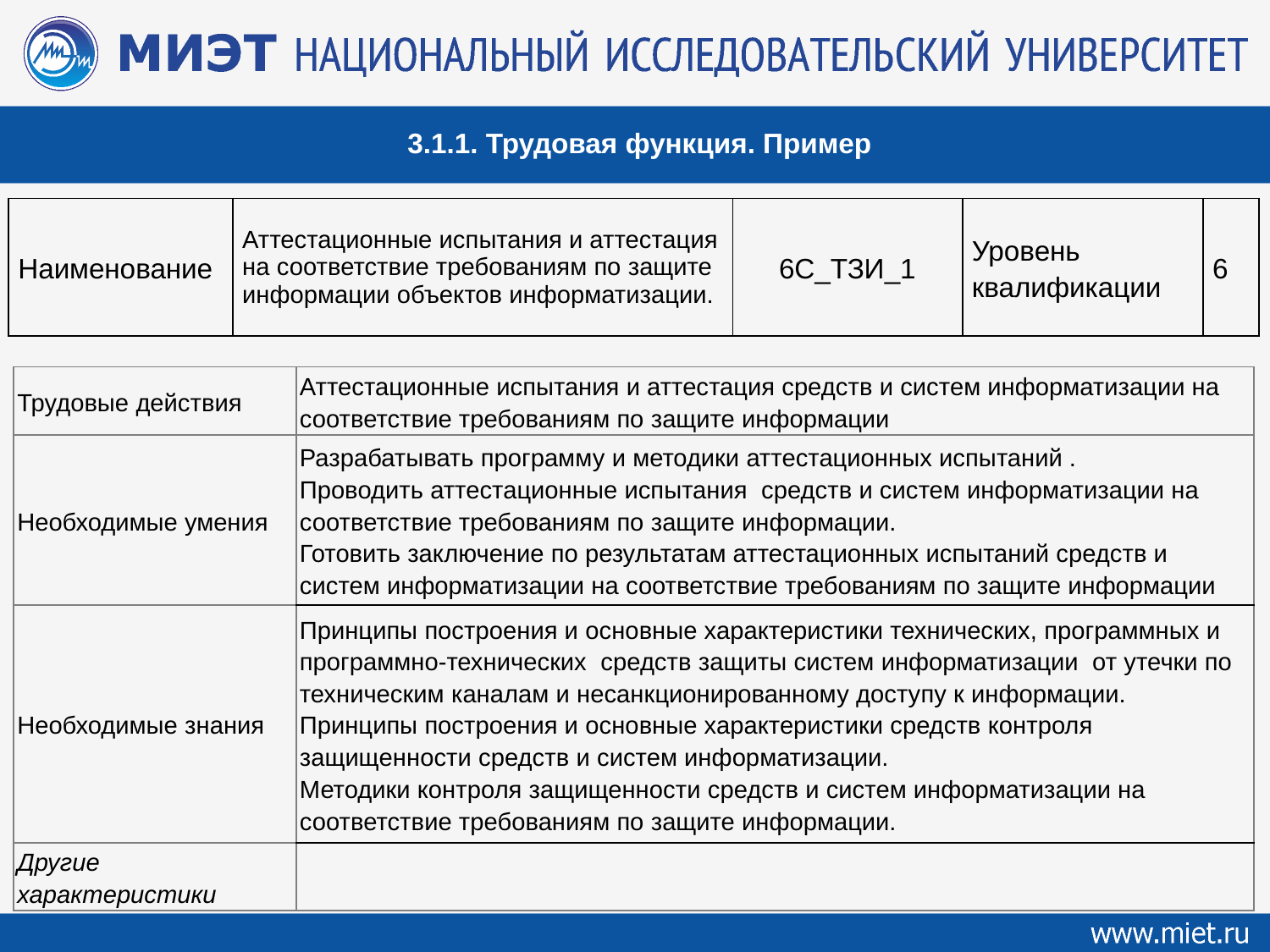

3.1.1. Трудовая функция. Пример
| Наименование | Аттестационные испытания и аттестация на соответствие требованиям по защите информации объектов информатизации. | 6С\_ТЗИ\_1 | Уровень квалификации | 6 |
| --- | --- | --- | --- | --- |
| Трудовые действия | Аттестационные испытания и аттестация средств и систем информатизации на соответствие требованиям по защите информации |
| --- | --- |
| Необходимые умения | Разрабатывать программу и методики аттестационных испытаний . Проводить аттестационные испытания средств и систем информатизации на соответствие требованиям по защите информации. Готовить заключение по результатам аттестационных испытаний средств и систем информатизации на соответствие требованиям по защите информации |
| Необходимые знания | Принципы построения и основные характеристики технических, программных и программно-технических средств защиты систем информатизации от утечки по техническим каналам и несанкционированному доступу к информации. Принципы построения и основные характеристики средств контроля защищенности средств и систем информатизации. Методики контроля защищенности средств и систем информатизации на соответствие требованиям по защите информации. |
| Другие характеристики |  |